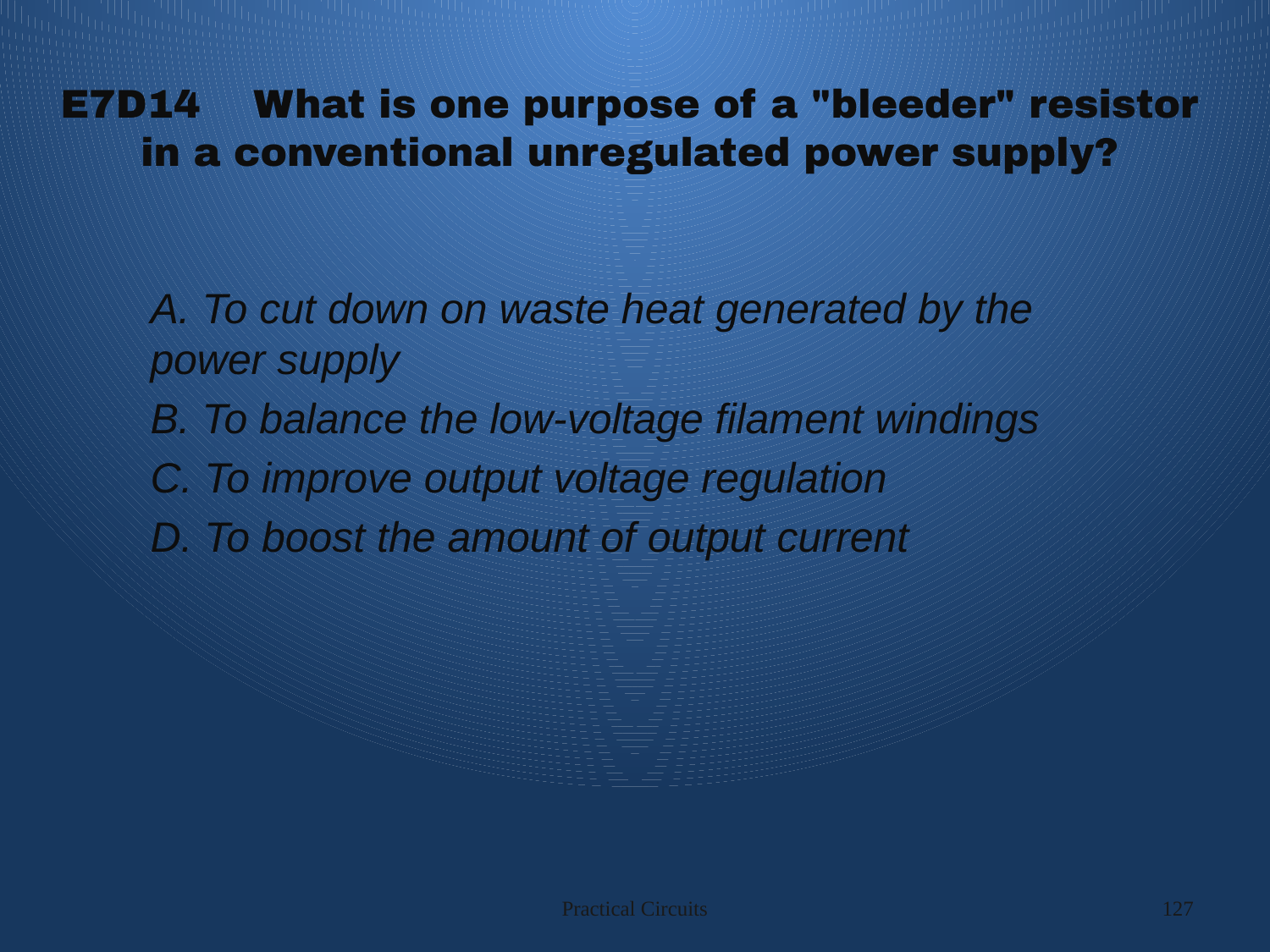

# E7D14    What is one purpose of a "bleeder" resistor in a conventional unregulated power supply?
A. To cut down on waste heat generated by the power supply
B. To balance the low-voltage filament windings
C. To improve output voltage regulation
D. To boost the amount of output current
Practical Circuits
127